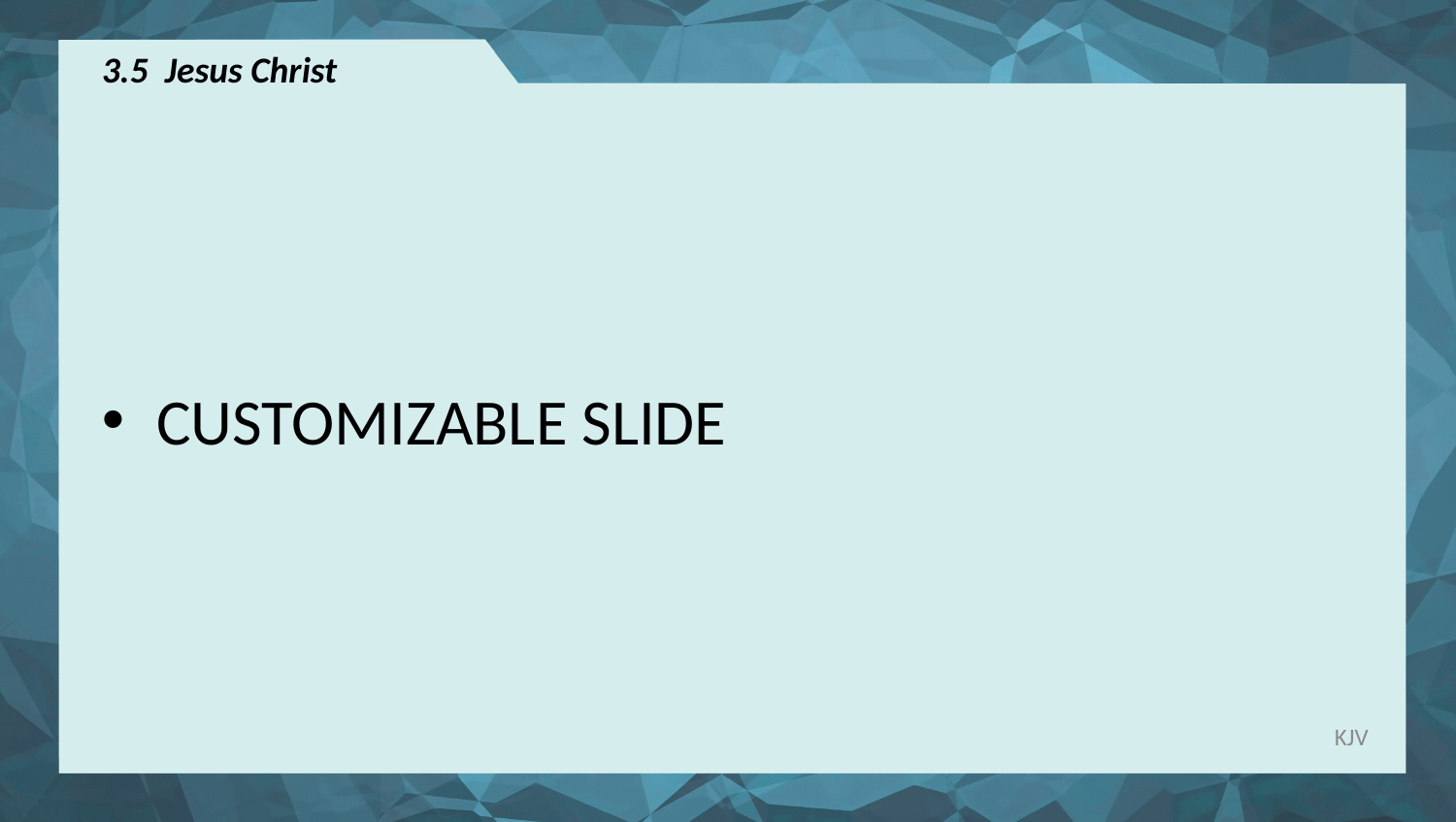

# 3.5  Jesus Christ
CUSTOMIZABLE SLIDE
KJV